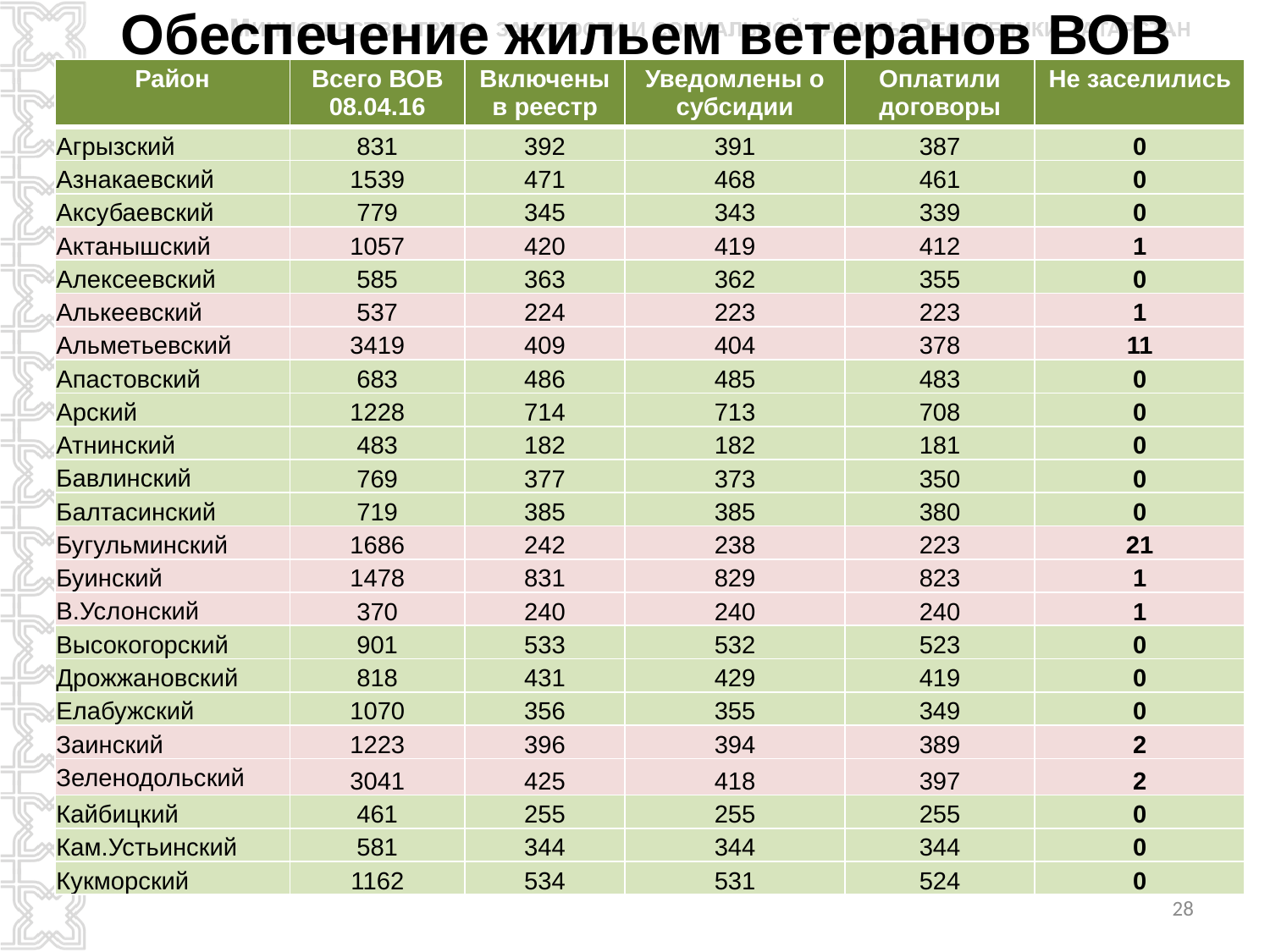

# Обеспечение жильем ветеранов ВОВ
| Район | Всего ВОВ 08.04.16 | Включены в реестр | Уведомлены о субсидии | Оплатили договоры | Не заселились |
| --- | --- | --- | --- | --- | --- |
| Агрызский | 831 | 392 | 391 | 387 | 0 |
| Азнакаевский | 1539 | 471 | 468 | 461 | 0 |
| Аксубаевский | 779 | 345 | 343 | 339 | 0 |
| Актанышский | 1057 | 420 | 419 | 412 | 1 |
| Алексеевский | 585 | 363 | 362 | 355 | 0 |
| Алькеевский | 537 | 224 | 223 | 223 | 1 |
| Альметьевский | 3419 | 409 | 404 | 378 | 11 |
| Апастовский | 683 | 486 | 485 | 483 | 0 |
| Арский | 1228 | 714 | 713 | 708 | 0 |
| Атнинский | 483 | 182 | 182 | 181 | 0 |
| Бавлинский | 769 | 377 | 373 | 350 | 0 |
| Балтасинский | 719 | 385 | 385 | 380 | 0 |
| Бугульминский | 1686 | 242 | 238 | 223 | 21 |
| Буинский | 1478 | 831 | 829 | 823 | 1 |
| В.Услонский | 370 | 240 | 240 | 240 | 1 |
| Высокогорский | 901 | 533 | 532 | 523 | 0 |
| Дрожжановский | 818 | 431 | 429 | 419 | 0 |
| Елабужский | 1070 | 356 | 355 | 349 | 0 |
| Заинский | 1223 | 396 | 394 | 389 | 2 |
| Зеленодольский | 3041 | 425 | 418 | 397 | 2 |
| Кайбицкий | 461 | 255 | 255 | 255 | 0 |
| Кам.Устьинский | 581 | 344 | 344 | 344 | 0 |
| Кукморский | 1162 | 534 | 531 | 524 | 0 |
28